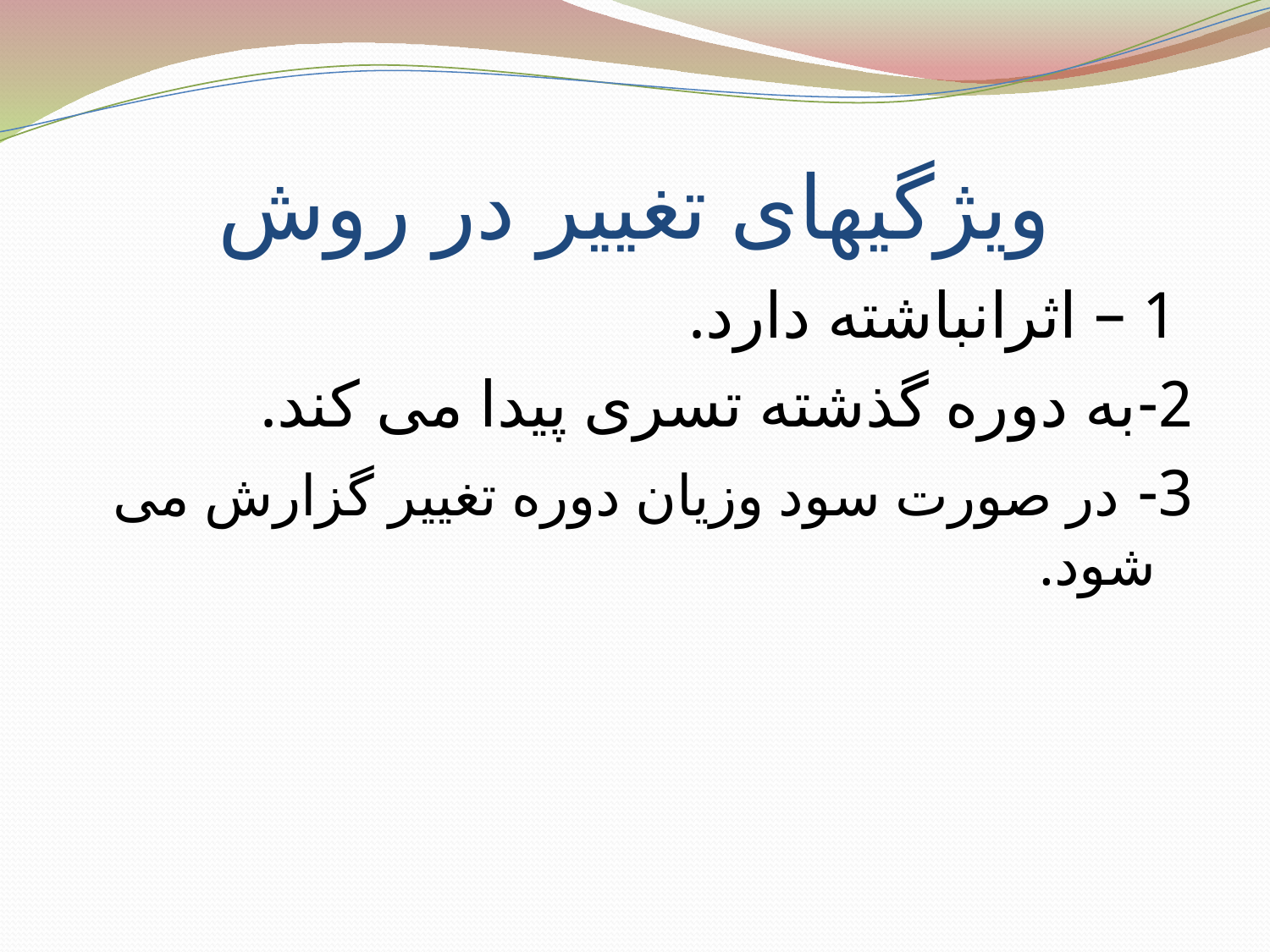

# ویژگیهای تغییر در روش
 1 – اثرانباشته دارد.
2-به دوره گذشته تسری پیدا می کند.
3- در صورت سود وزیان دوره تغییر گزارش می شود.